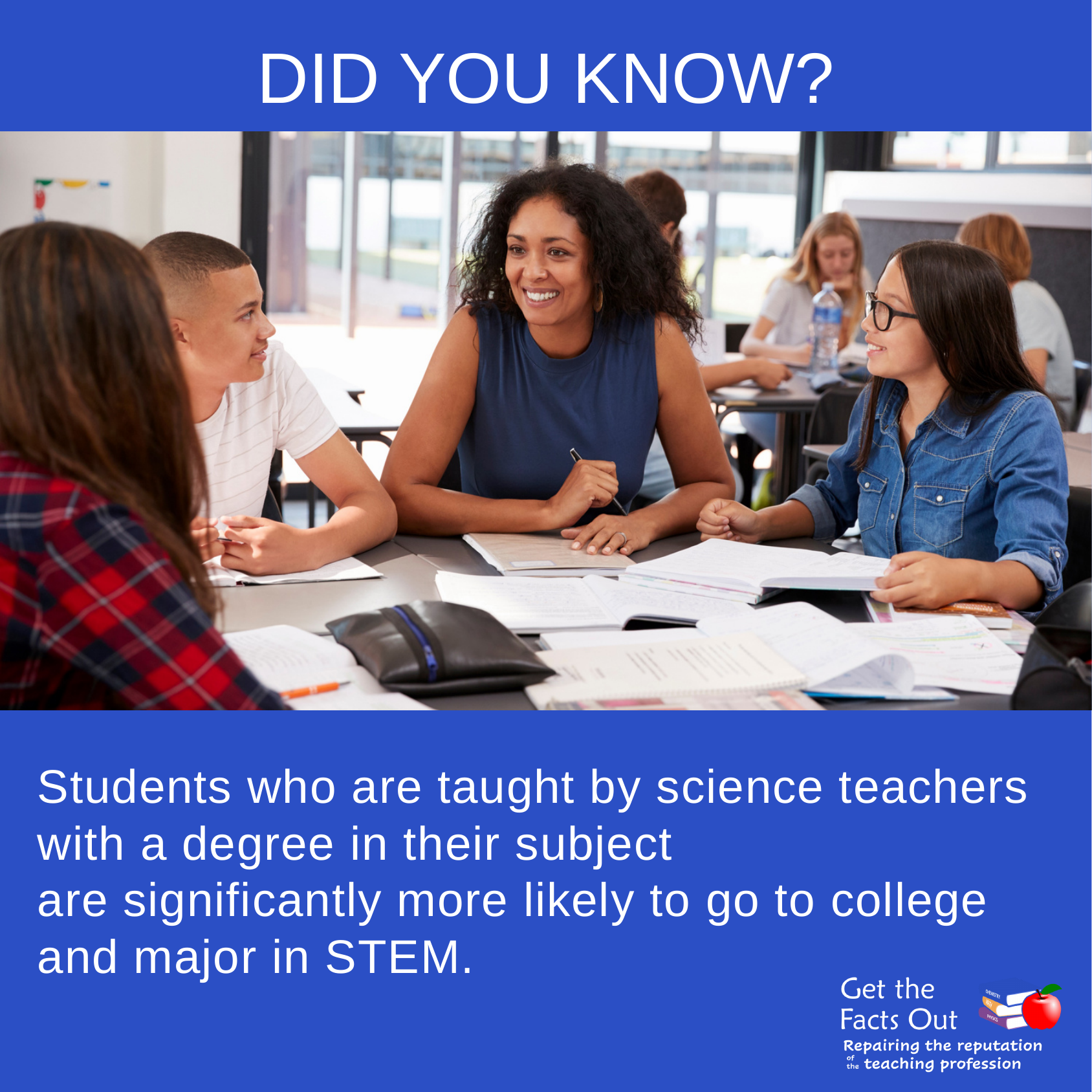

DID YOU KNOW?

Students who are taught by science teachers with a degree in their subject
are significantly more likely to go to college and major in STEM.